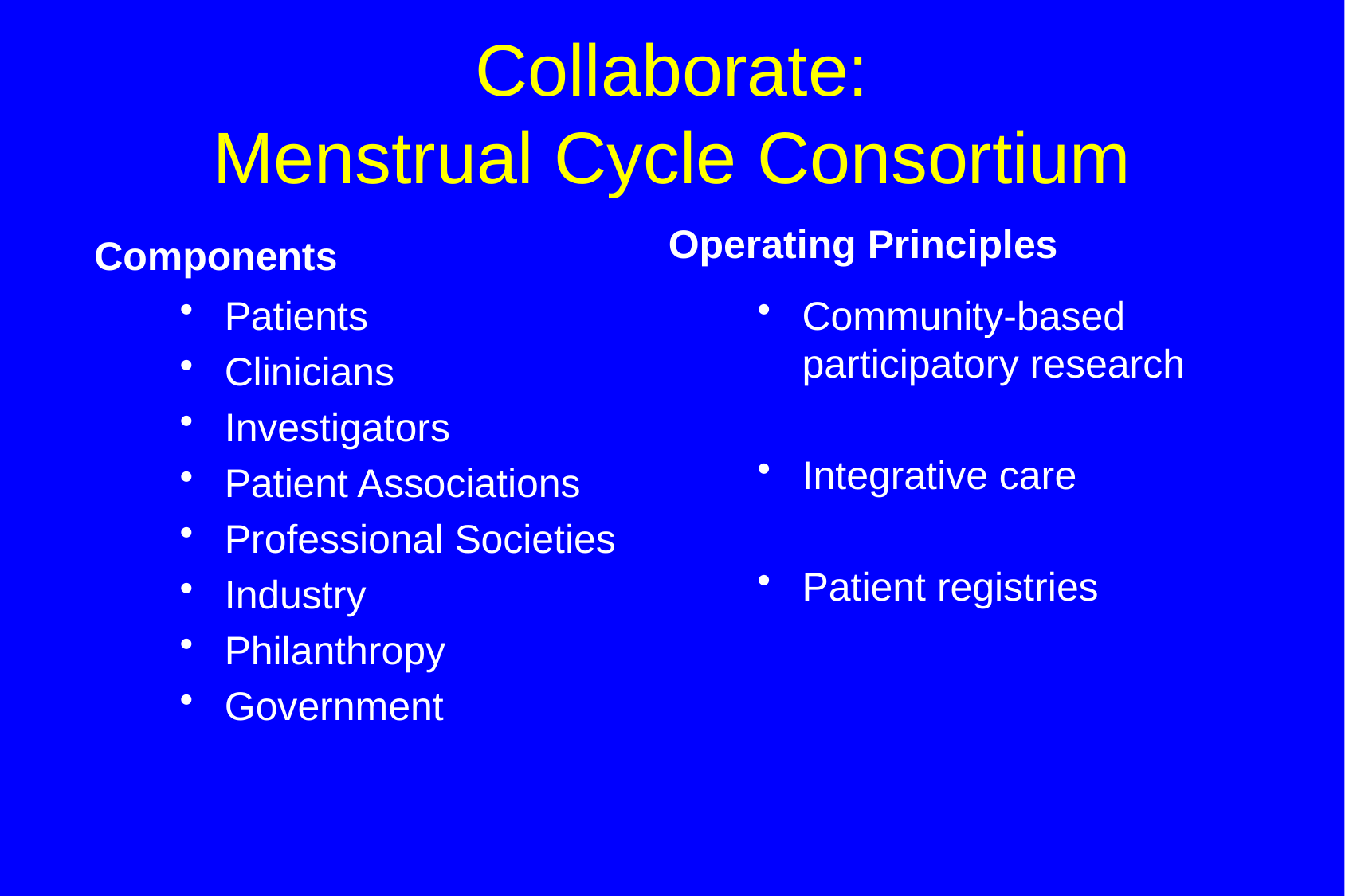

# Collaborate: Menstrual Cycle Consortium
Operating Principles
Components
Patients
Clinicians
Investigators
Patient Associations
Professional Societies
Industry
Philanthropy
Government
Community-based participatory research

Integrative care

Patient registries